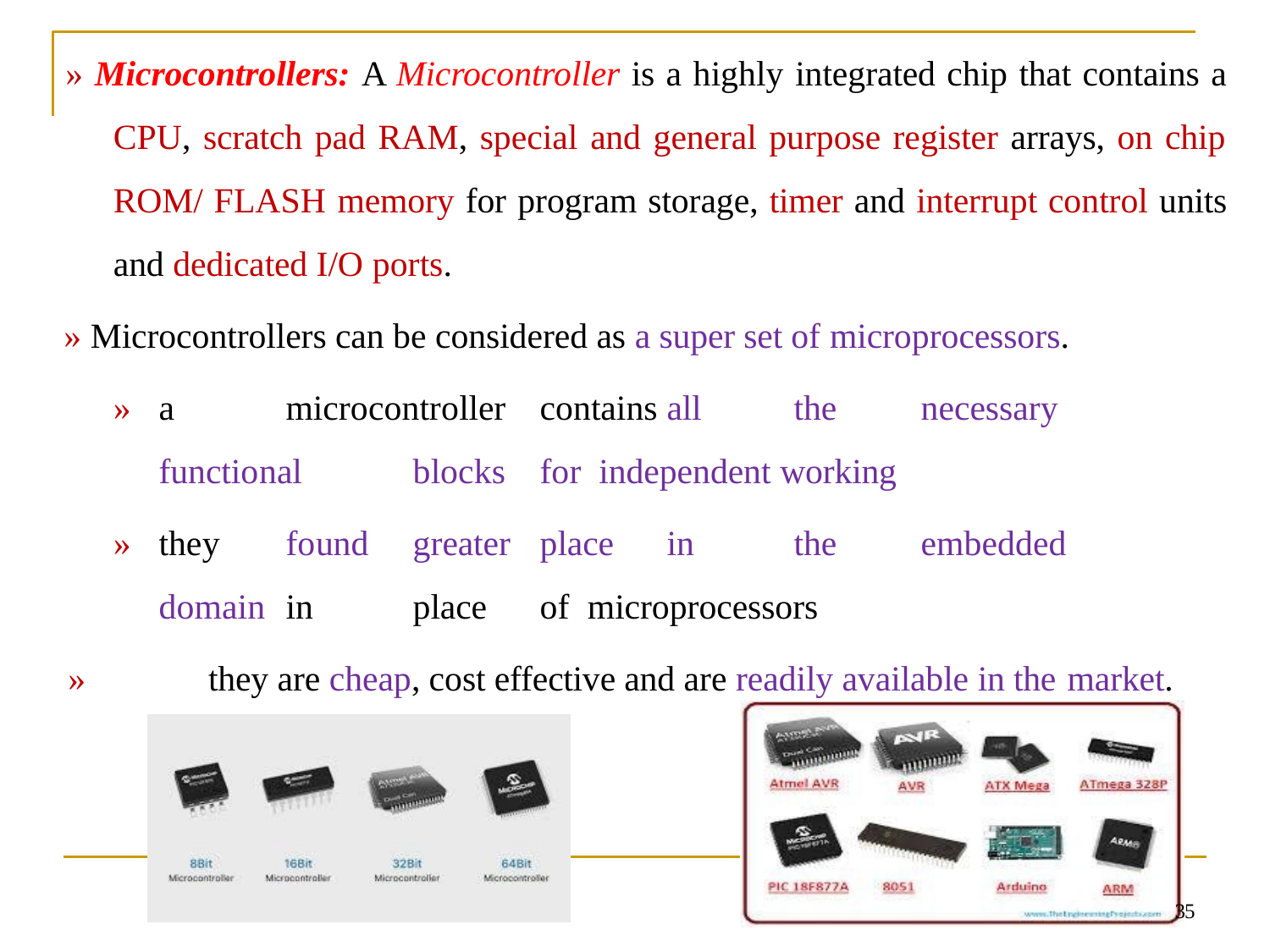

» Microcontrollers: A Microcontroller is a highly integrated chip that contains a  CPU, scratch pad RAM, special and general purpose register arrays, on chip  ROM/ FLASH memory for program storage, timer and interrupt control units  and dedicated I/O ports.
» Microcontrollers can be considered as a super set of microprocessors.
»	a	microcontroller	contains	all	the	necessary	functional	blocks	for  independent working
»	they	found	greater	place	in	the	embedded	domain	in	place	of  microprocessors
»	they are cheap, cost effective and are readily available in the market.

35